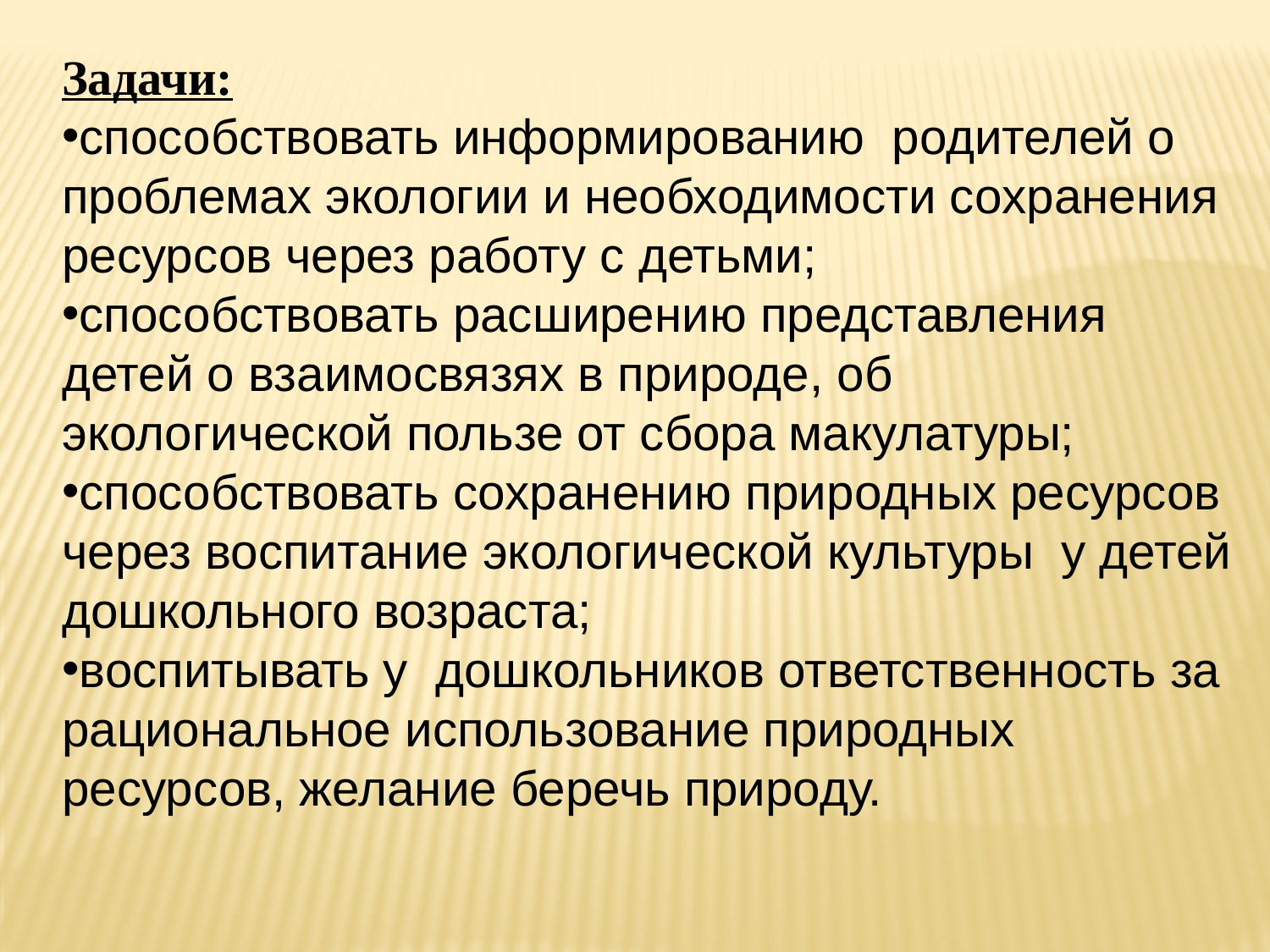

Задачи:
способствовать информированию  родителей о проблемах экологии и необходимости сохранения ресурсов через работу с детьми;
способствовать расширению представления детей о взаимосвязях в природе, об экологической пользе от сбора макулатуры;
способствовать сохранению природных ресурсов через воспитание экологической культуры  у детей дошкольного возраста;
воспитывать у  дошкольников ответственность за рациональное использование природных ресурсов, желание беречь природу.